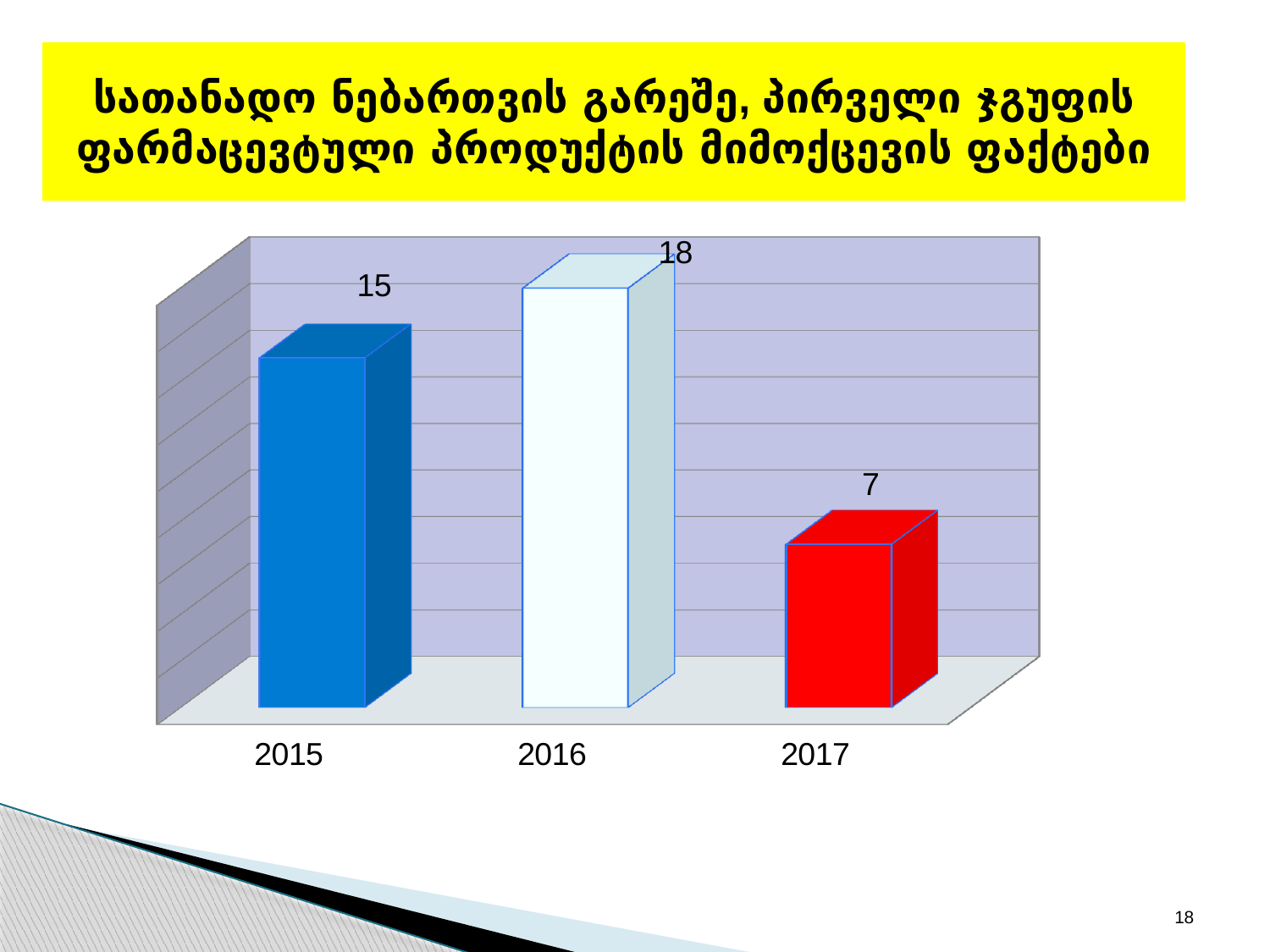

# სათანადო ნებართვის გარეშე, პირველი ჯგუფის ფარმაცევტული პროდუქტის მიმოქცევის ფაქტები

[unsupported chart]

18